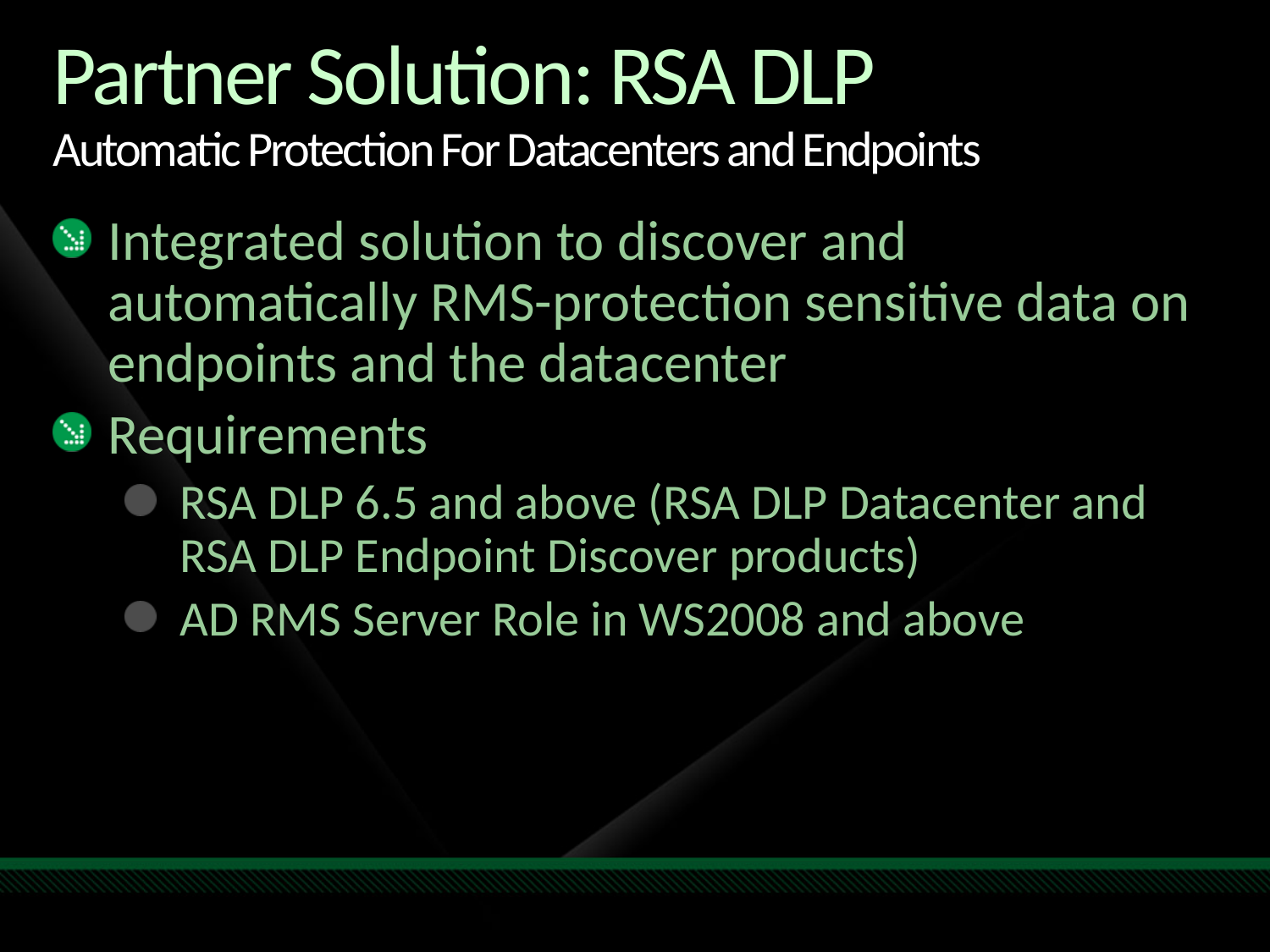

# Partner Solution: RSA DLP Automatic Protection For Datacenters and Endpoints
Integrated solution to discover and automatically RMS-protection sensitive data on endpoints and the datacenter
Requirements
RSA DLP 6.5 and above (RSA DLP Datacenter and RSA DLP Endpoint Discover products)
AD RMS Server Role in WS2008 and above